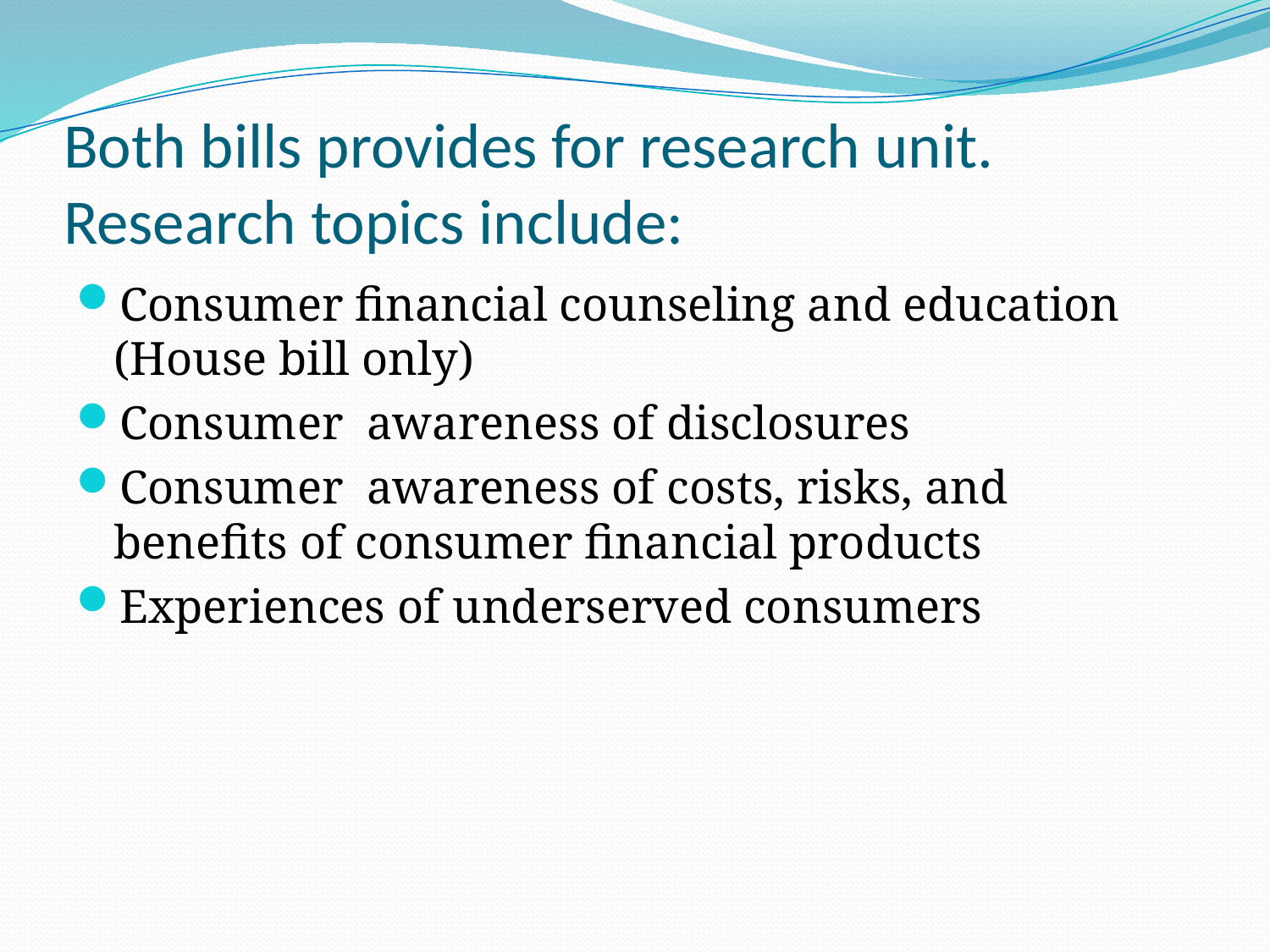

Both bills provides for research unit. Research topics include:
Consumer financial counseling and education (House bill only)
Consumer  awareness of disclosures
Consumer  awareness of costs, risks, and benefits of consumer financial products
Experiences of underserved consumers